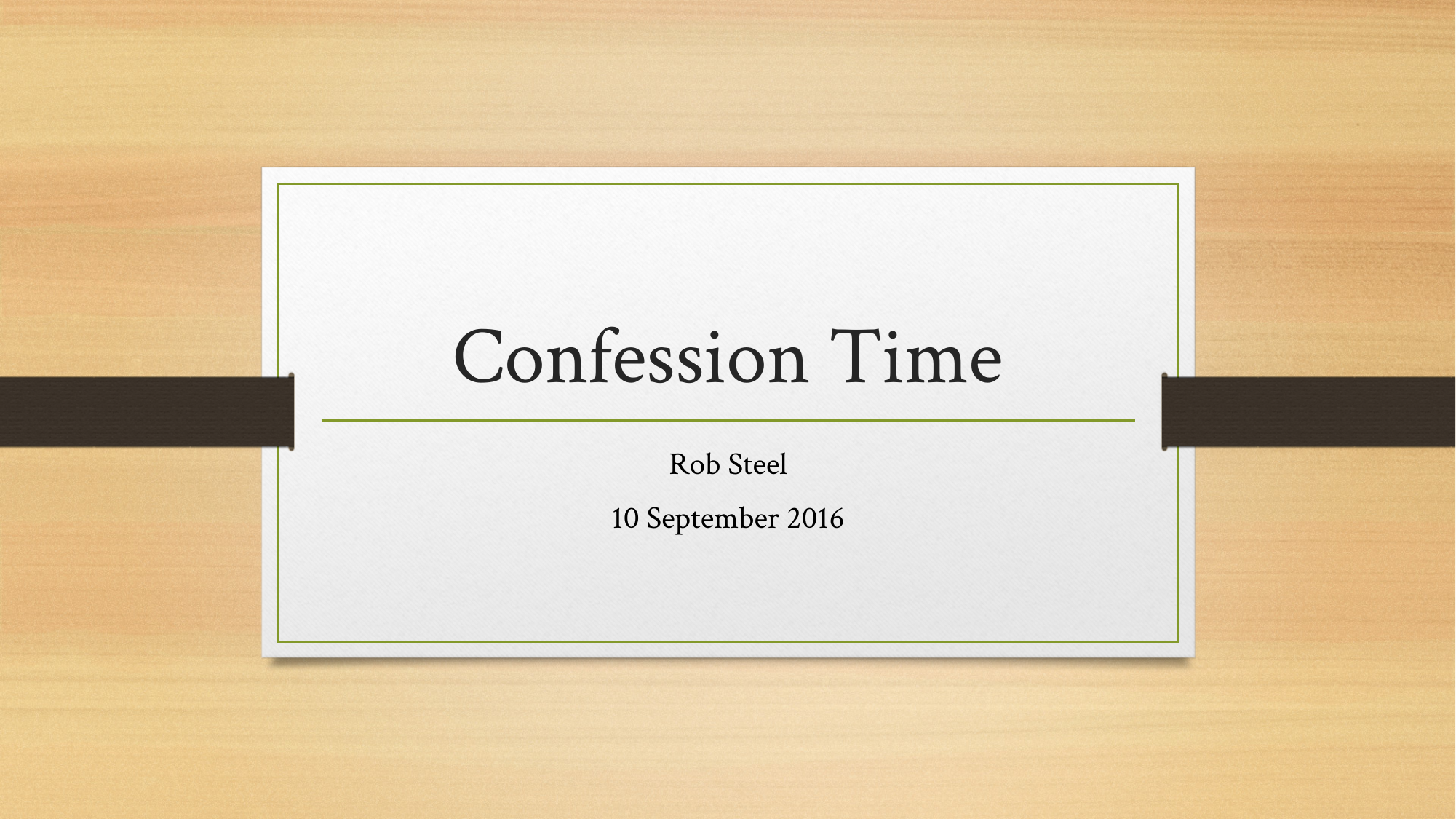

# Confession Time
Rob Steel
10 September 2016